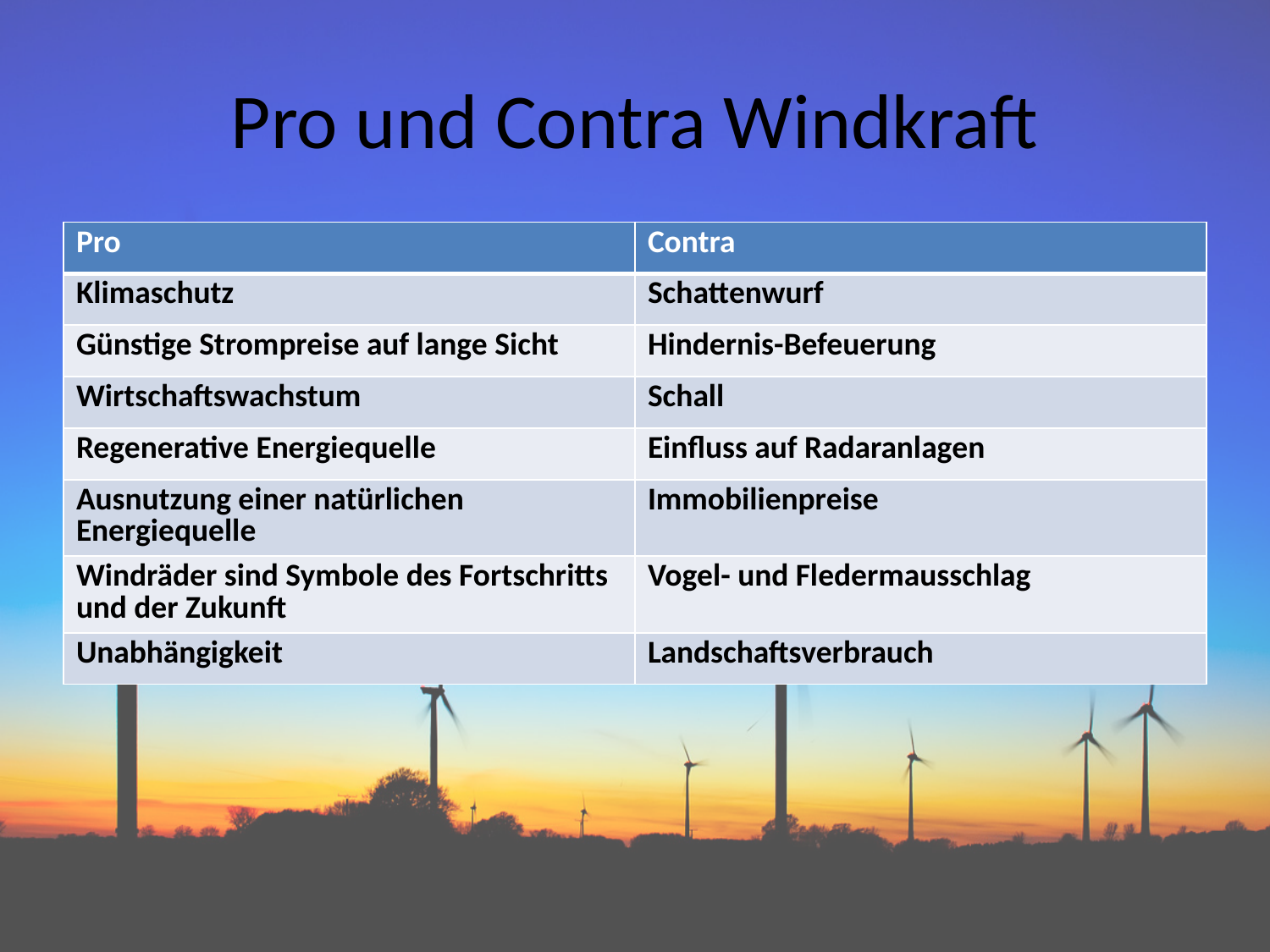

# Pro und Contra Windkraft
| Pro | Contra |
| --- | --- |
| Klimaschutz | Schattenwurf |
| Günstige Strompreise auf lange Sicht | Hindernis-Befeuerung |
| Wirtschaftswachstum | Schall |
| Regenerative Energiequelle | Einfluss auf Radaranlagen |
| Ausnutzung einer natürlichen Energiequelle | Immobilienpreise |
| Windräder sind Symbole des Fortschritts und der Zukunft | Vogel- und Fledermausschlag |
| Unabhängigkeit | Landschaftsverbrauch |